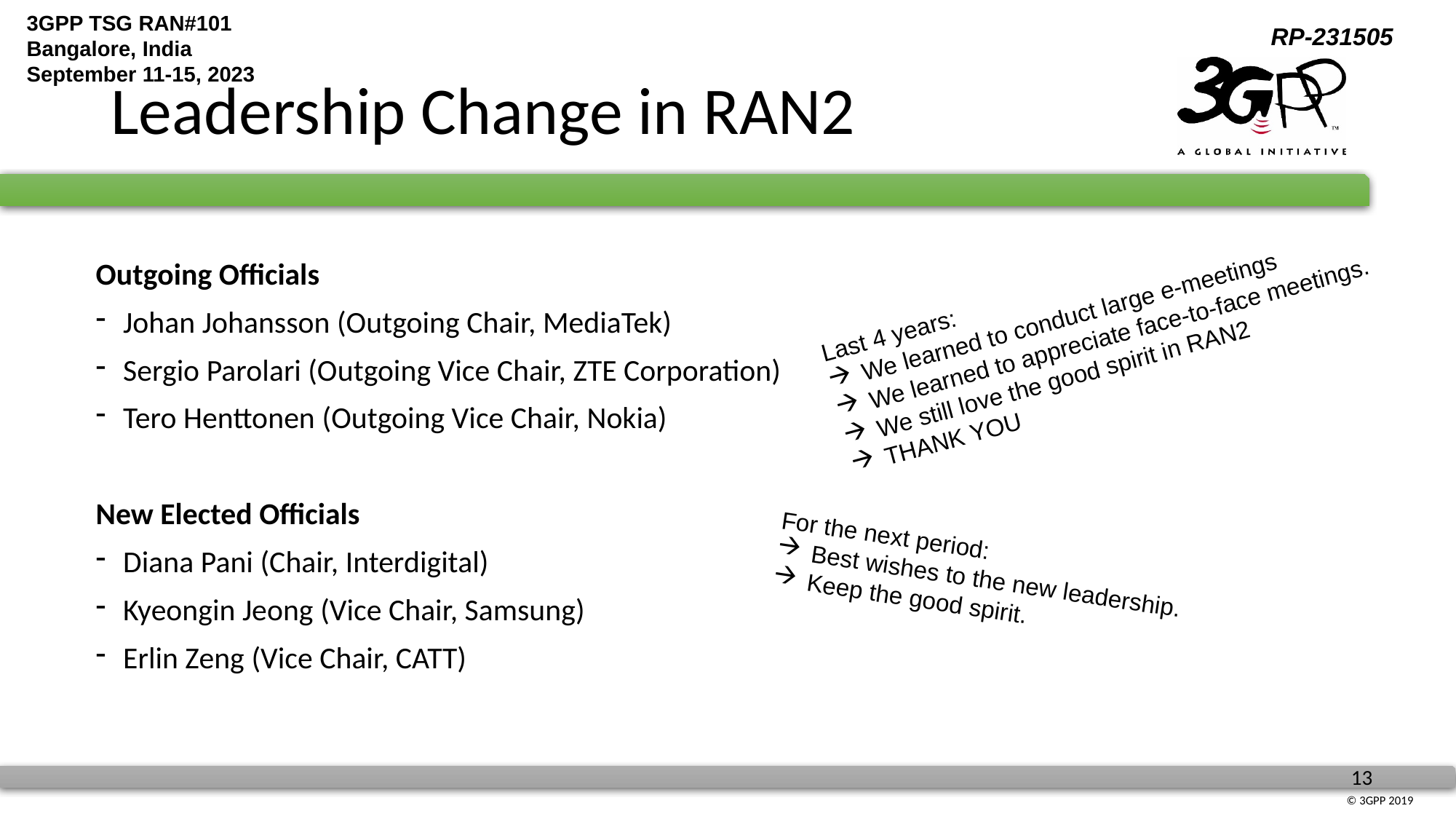

Leadership Change in RAN2
Outgoing Officials
Johan Johansson (Outgoing Chair, MediaTek)
Sergio Parolari (Outgoing Vice Chair, ZTE Corporation)
Tero Henttonen (Outgoing Vice Chair, Nokia)

New Elected Officials
Diana Pani (Chair, Interdigital)
Kyeongin Jeong (Vice Chair, Samsung)
Erlin Zeng (Vice Chair, CATT)
Last 4 years:
We learned to conduct large e-meetings
We learned to appreciate face-to-face meetings.
We still love the good spirit in RAN2
THANK YOU
For the next period:
Best wishes to the new leadership.
Keep the good spirit.